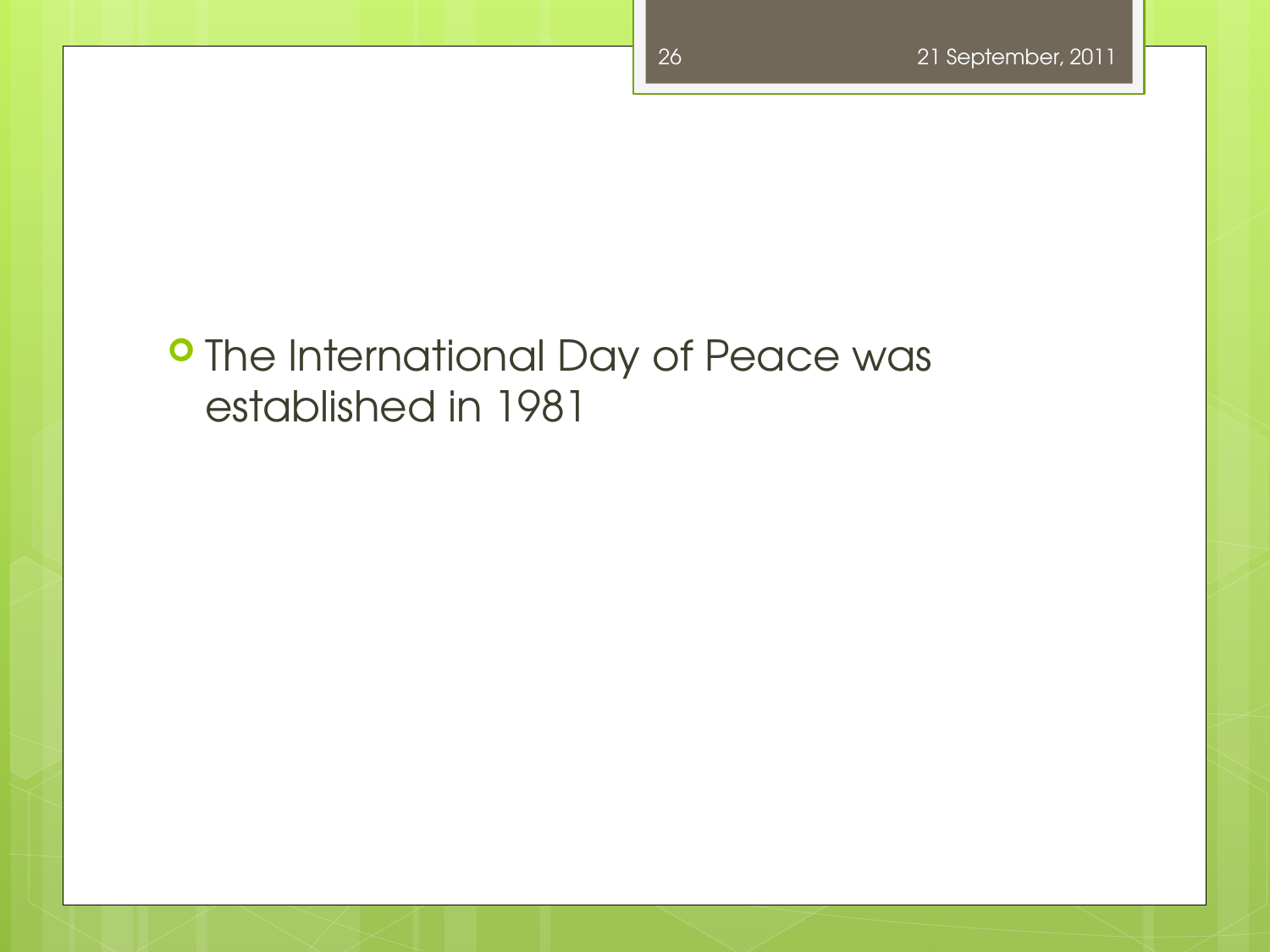

26
21 September, 2011
#
The International Day of Peace was established in 1981